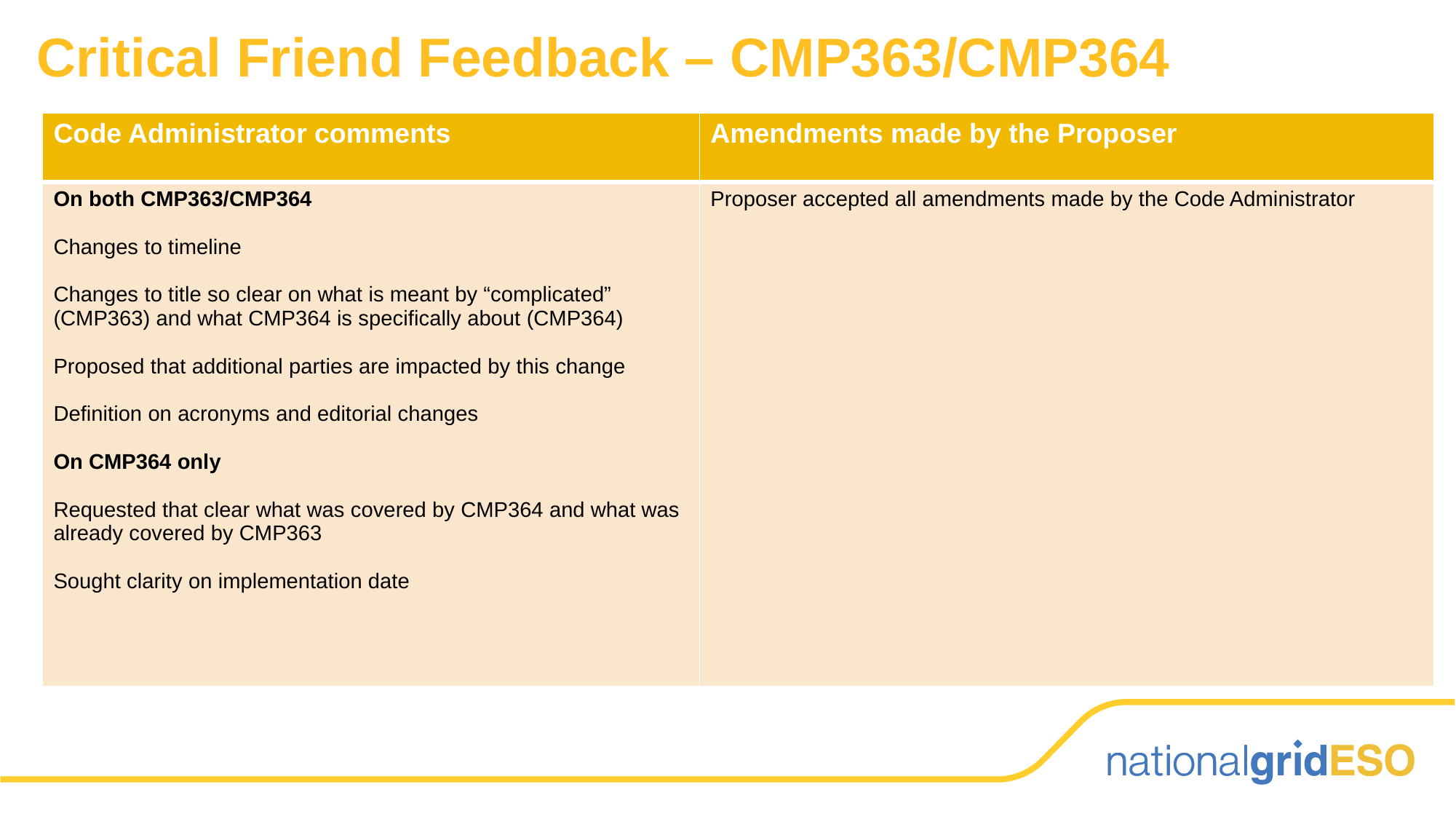

# Critical Friend Feedback – CMP363/CMP364
| Code Administrator comments | Amendments made by the Proposer |
| --- | --- |
| On both CMP363/CMP364 Changes to timeline Changes to title so clear on what is meant by “complicated” (CMP363) and what CMP364 is specifically about (CMP364) Proposed that additional parties are impacted by this change Definition on acronyms and editorial changes On CMP364 only Requested that clear what was covered by CMP364 and what was already covered by CMP363 Sought clarity on implementation date | Proposer accepted all amendments made by the Code Administrator |